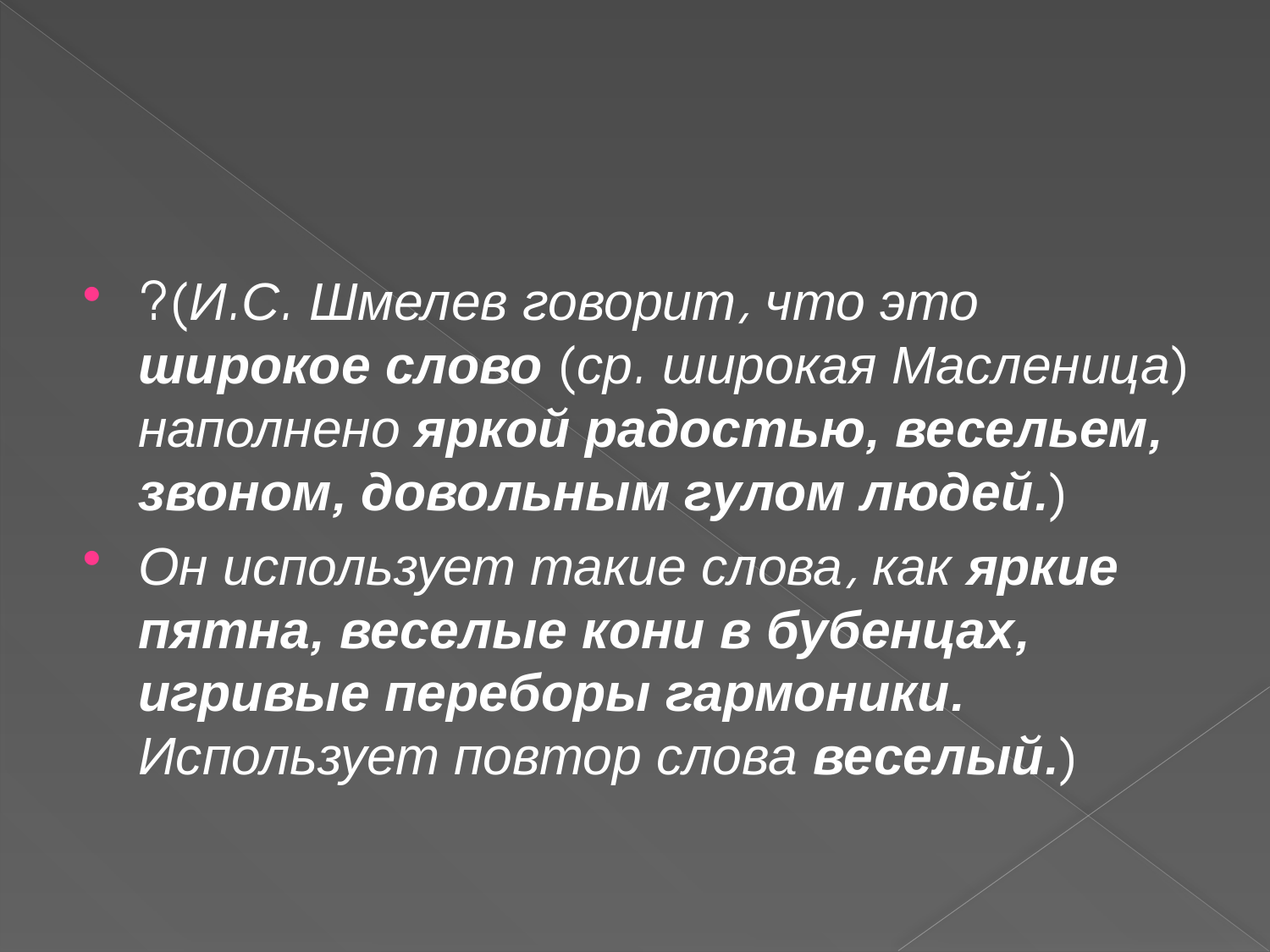

#
?(И.С. Шмелев говорит, что это широкое слово (ср. широкая Масленица) наполнено яркой радостью, весельем, звоном, довольным гулом людей.)
Он использует такие слова, как яркие пятна, веселые кони в бубенцах, игривые переборы гармоники. Использует повтор слова веселый.)